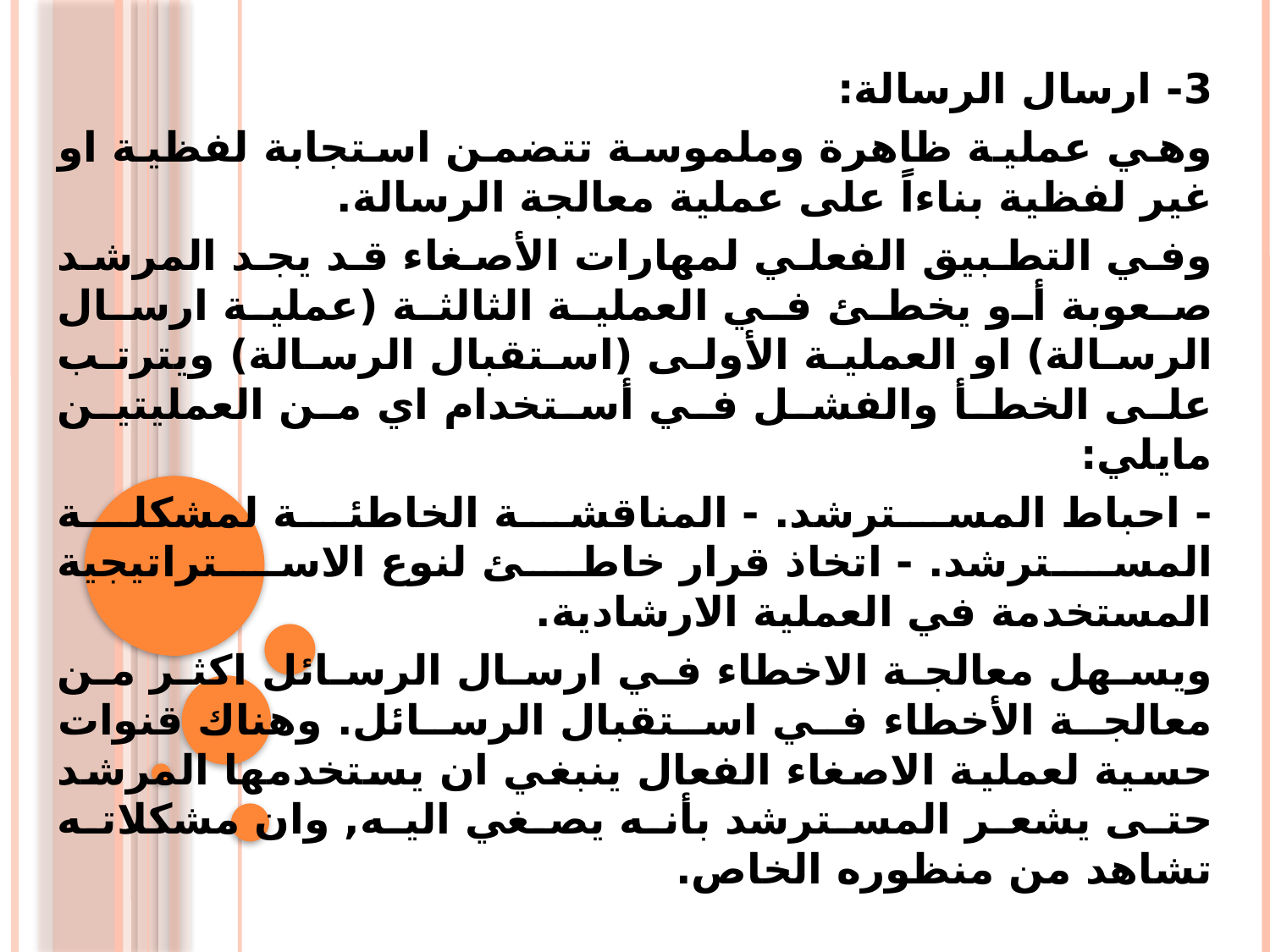

3- ارسال الرسالة:
وهي عملية ظاهرة وملموسة تتضمن استجابة لفظية او غير لفظية بناءاً على عملية معالجة الرسالة.
وفي التطبيق الفعلي لمهارات الأصغاء قد يجد المرشد صعوبة أو يخطئ في العملية الثالثة (عملية ارسال الرسالة) او العملية الأولى (استقبال الرسالة) ويترتب على الخطأ والفشل في أستخدام اي من العمليتين مايلي:
- احباط المسترشد. - المناقشة الخاطئة لمشكلة المسترشد. - اتخاذ قرار خاطئ لنوع الاستراتيجية المستخدمة في العملية الارشادية.
ويسهل معالجة الاخطاء في ارسال الرسائل اكثر من معالجة الأخطاء في استقبال الرسائل. وهناك قنوات حسية لعملية الاصغاء الفعال ينبغي ان يستخدمها المرشد حتى يشعر المسترشد بأنه يصغي اليه, وان مشكلاته تشاهد من منظوره الخاص.